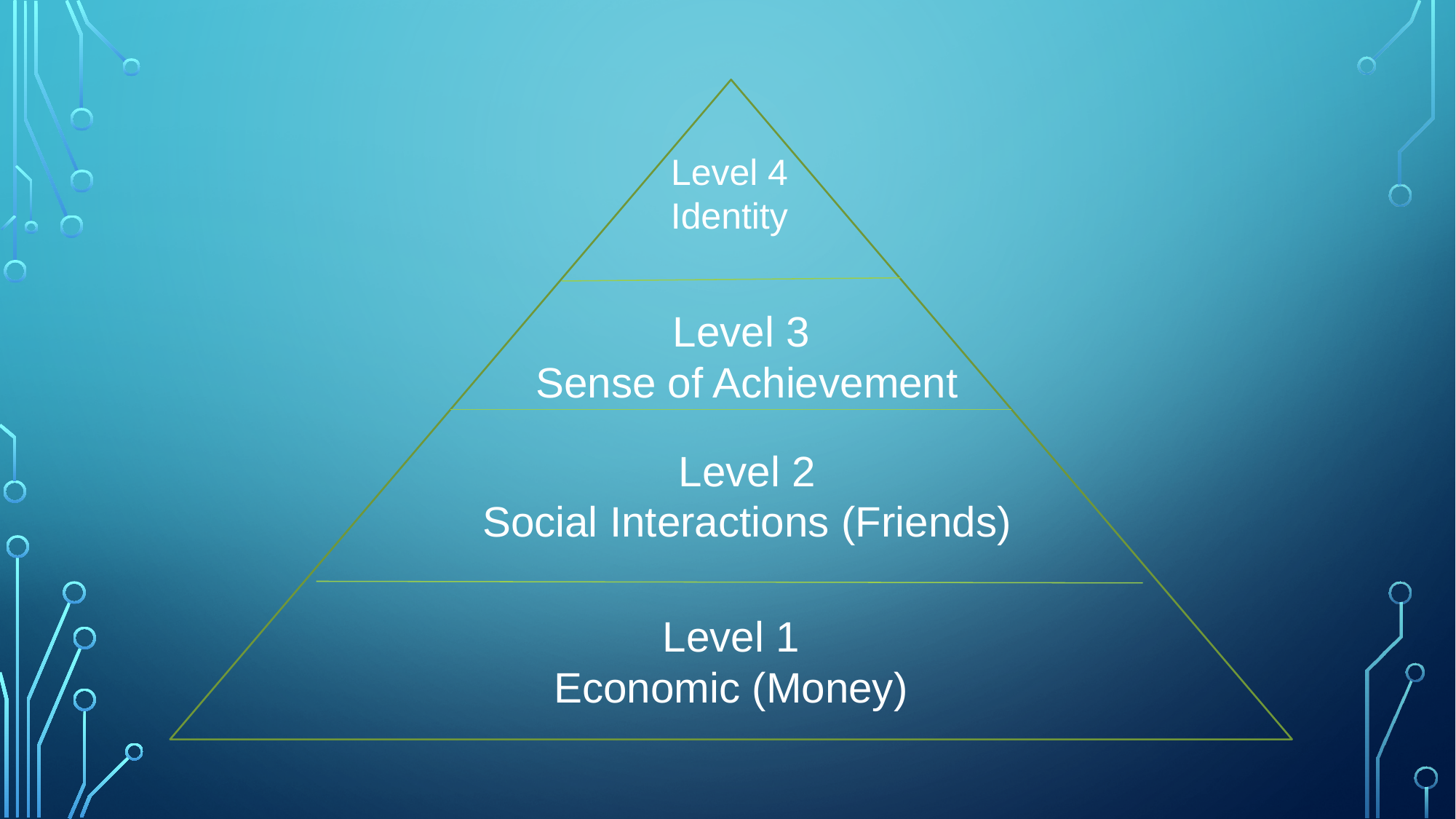

Level 4
Identity
Level 3
Sense of Achievement
Level 2
Social Interactions (Friends)
Level 1
Economic (Money)